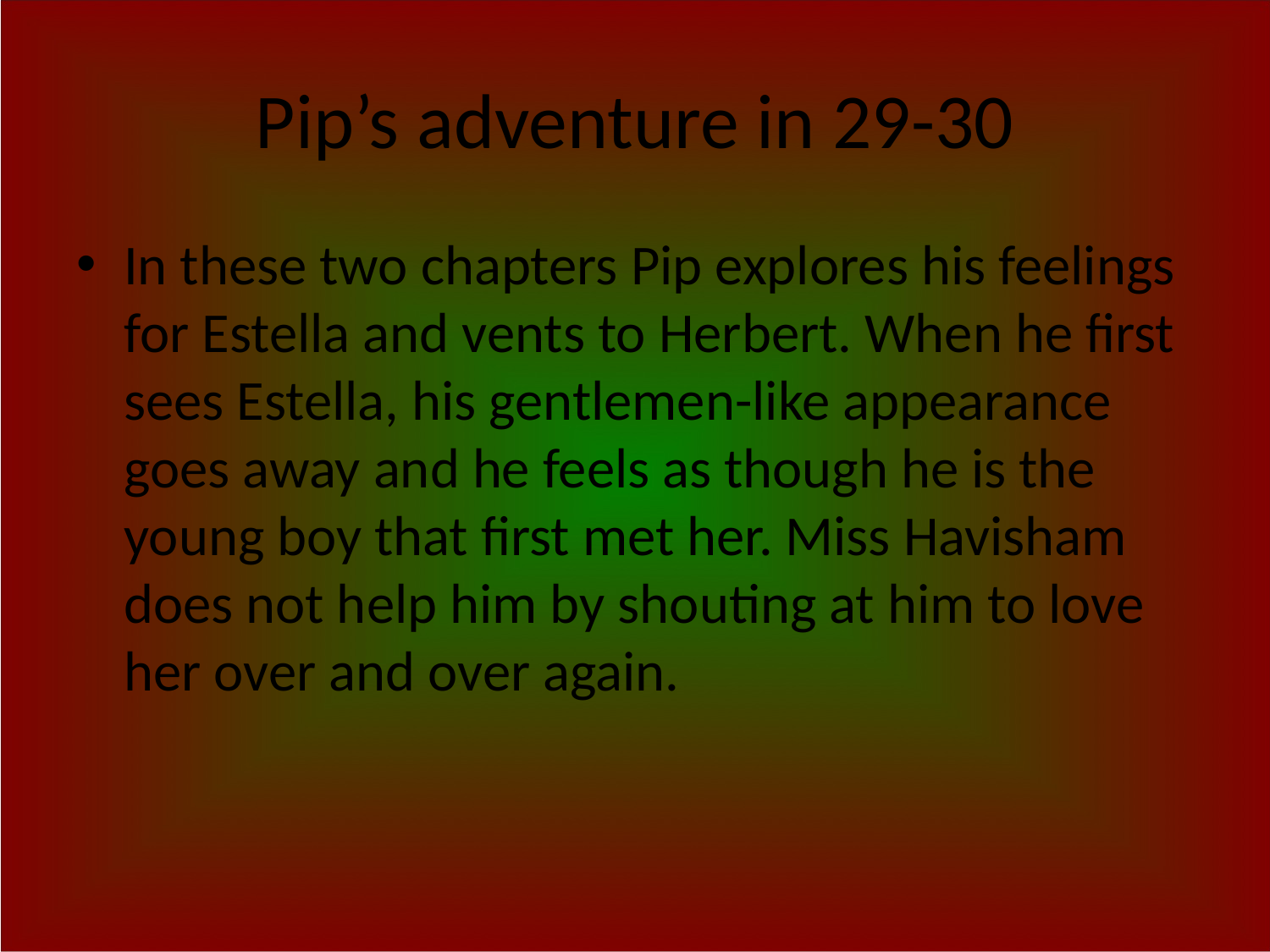

# Pip’s adventure in 29-30
In these two chapters Pip explores his feelings for Estella and vents to Herbert. When he first sees Estella, his gentlemen-like appearance goes away and he feels as though he is the young boy that first met her. Miss Havisham does not help him by shouting at him to love her over and over again.